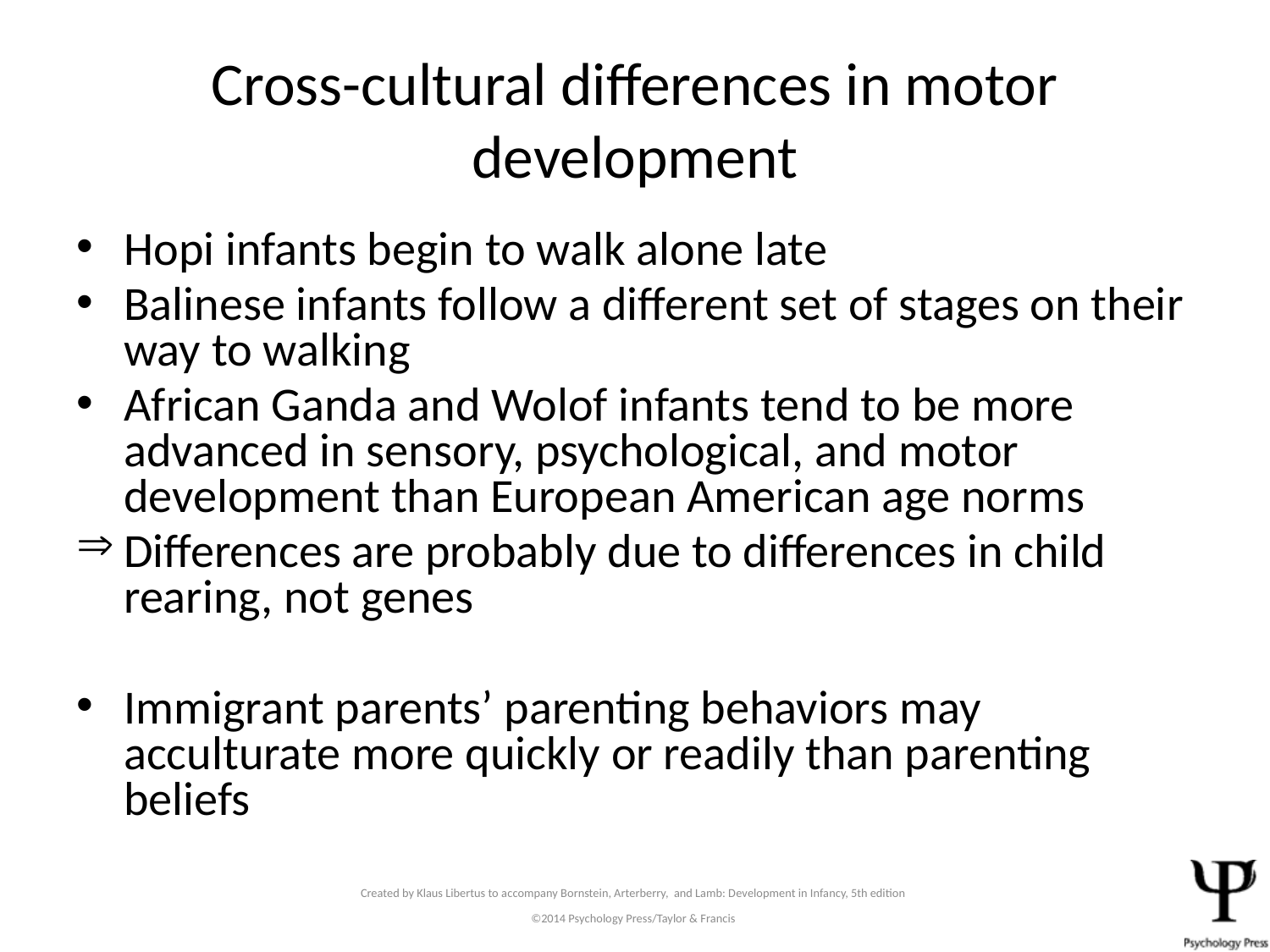

# Cross-cultural differences in motor development
Hopi infants begin to walk alone late
Balinese infants follow a different set of stages on their way to walking
African Ganda and Wolof infants tend to be more advanced in sensory, psychological, and motor development than European American age norms
Differences are probably due to differences in child rearing, not genes

Immigrant parents’ parenting behaviors may acculturate more quickly or readily than parenting beliefs
Created by Klaus Libertus to accompany Bornstein, Arterberry,  and Lamb: Development in Infancy, 5th edition
©2014 Psychology Press/Taylor & Francis